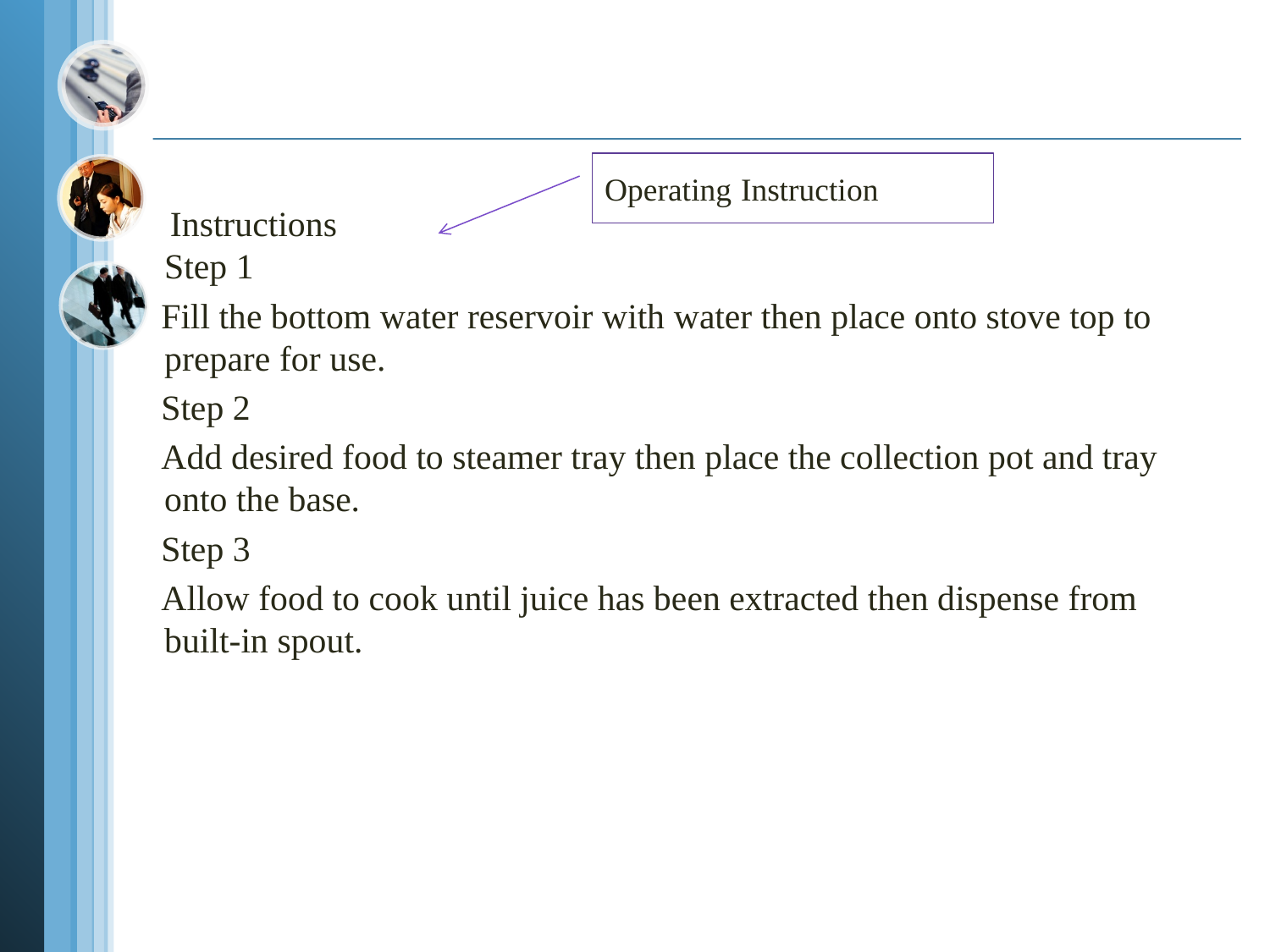

Operating Instruction
      Instructions
Step 1
     Fill the bottom water reservoir with water then place onto stove top to prepare for use.
     Step 2
     Add desired food to steamer tray then place the collection pot and tray onto the base.
     Step 3
     Allow food to cook until juice has been extracted then dispense from built-in spout.